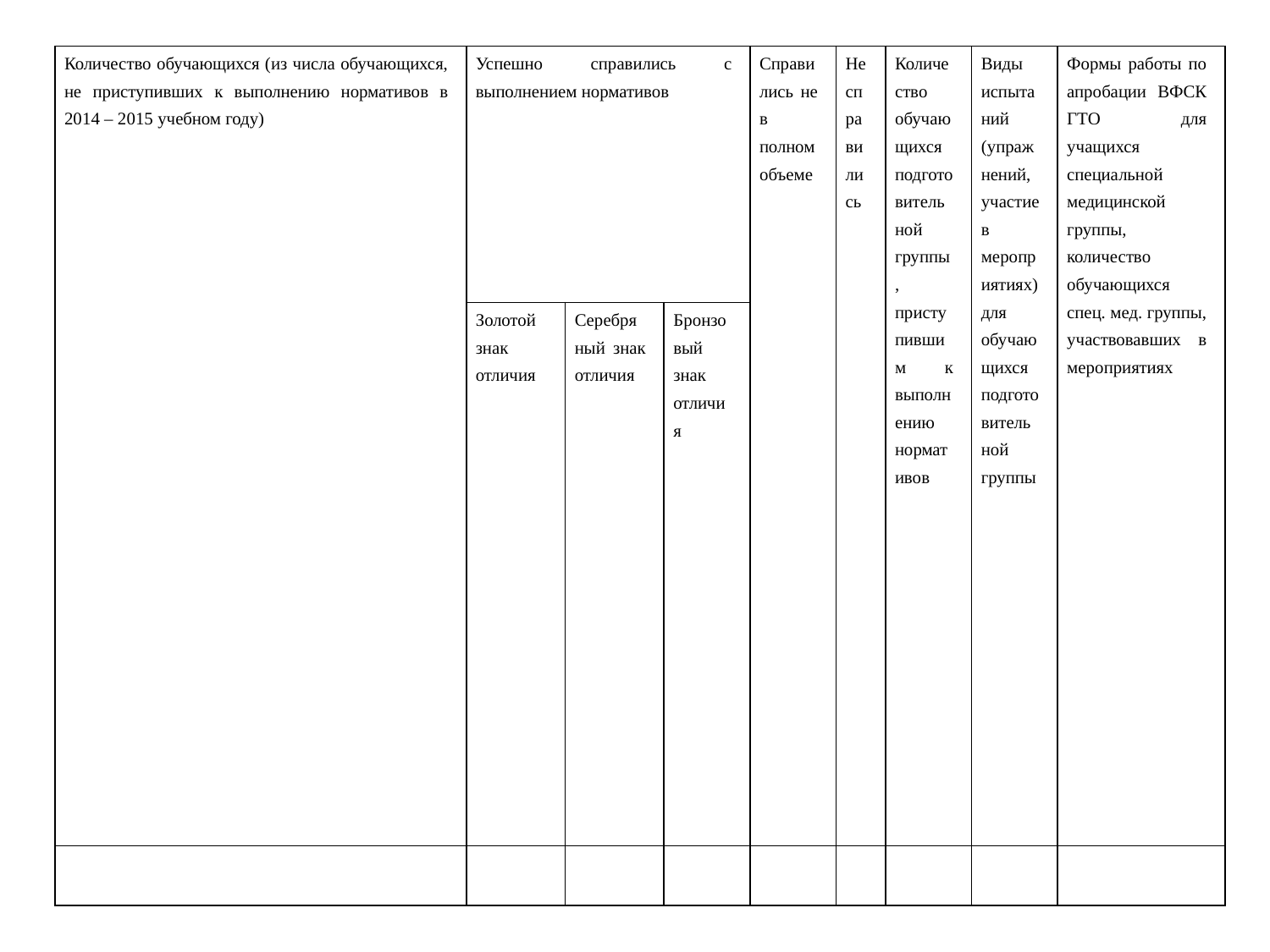

#
| Количество обучающихся (из числа обучающихся, не приступивших к выполнению нормативов в 2014 – 2015 учебном году) | Успешно справились с выполнением нормативов |  |  | Справились не в полном объеме | Не справились | Количество обучающихся подготовительной группы, приступившим к выполнению нормативов | Виды испытаний (упражнений, участие в мероприятиях) для обучающихся подготовительной группы | Формы работы по апробации ВФСК ГТО для учащихся специальной медицинской группы, количество обучающихся спец. мед. группы, участвовавших в мероприятиях |
| --- | --- | --- | --- | --- | --- | --- | --- | --- |
|  | Золотой знак отличия | Серебряный знак отличия | Бронзовый знак отличия |  |  |  |  |  |
|  |  |  |  |  |  |  |  |  |